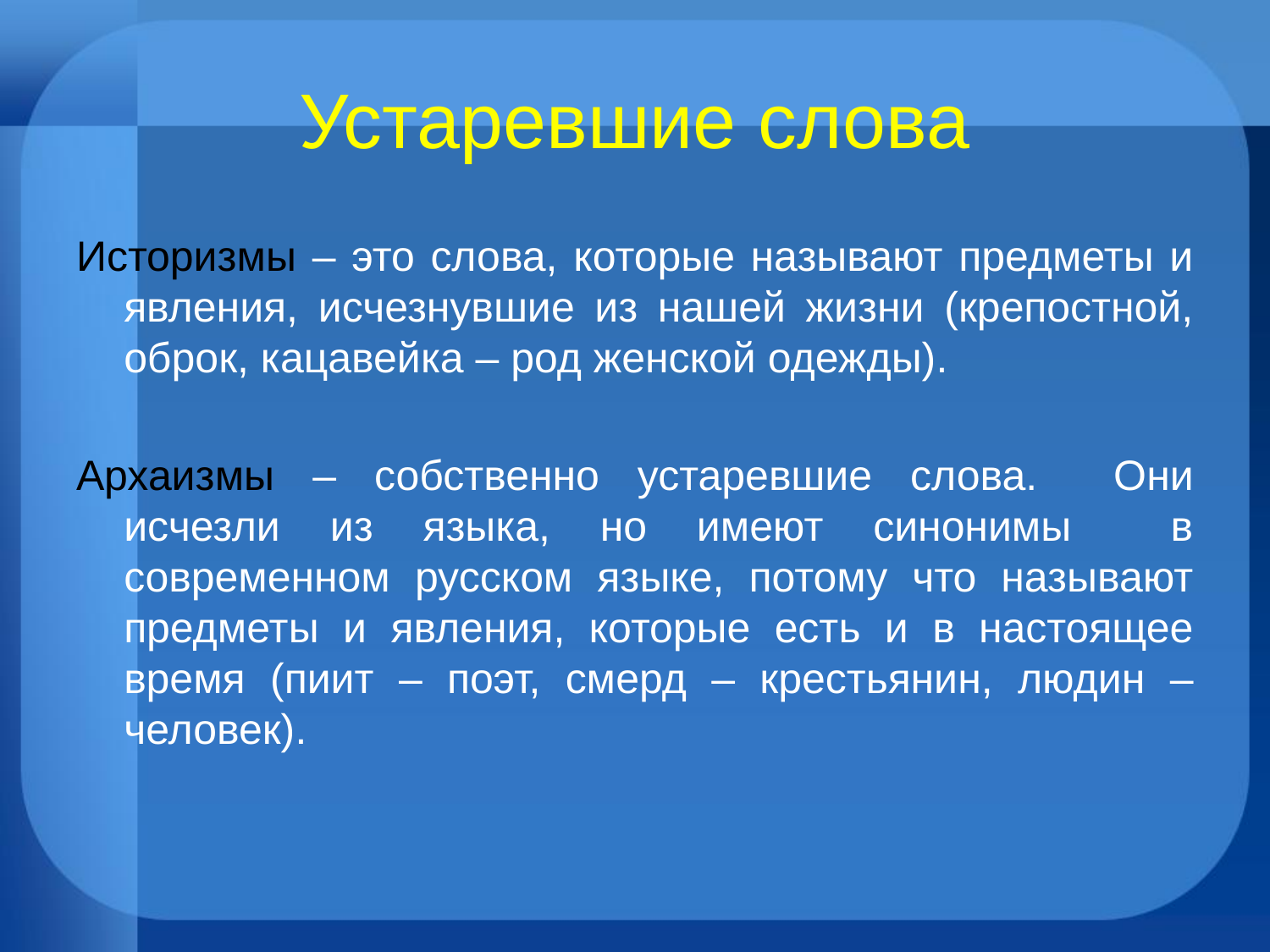

# Устаревшие слова
Историзмы – это слова, которые называют предметы и явления, исчезнувшие из нашей жизни (крепостной, оброк, кацавейка – род женской одежды).

Архаизмы – собственно устаревшие слова.  Они исчезли из языка, но имеют синонимы  в современном русском языке, потому что называют предметы и явления, которые есть и в настоящее время (пиит – поэт, смерд – крестьянин, людин – человек).